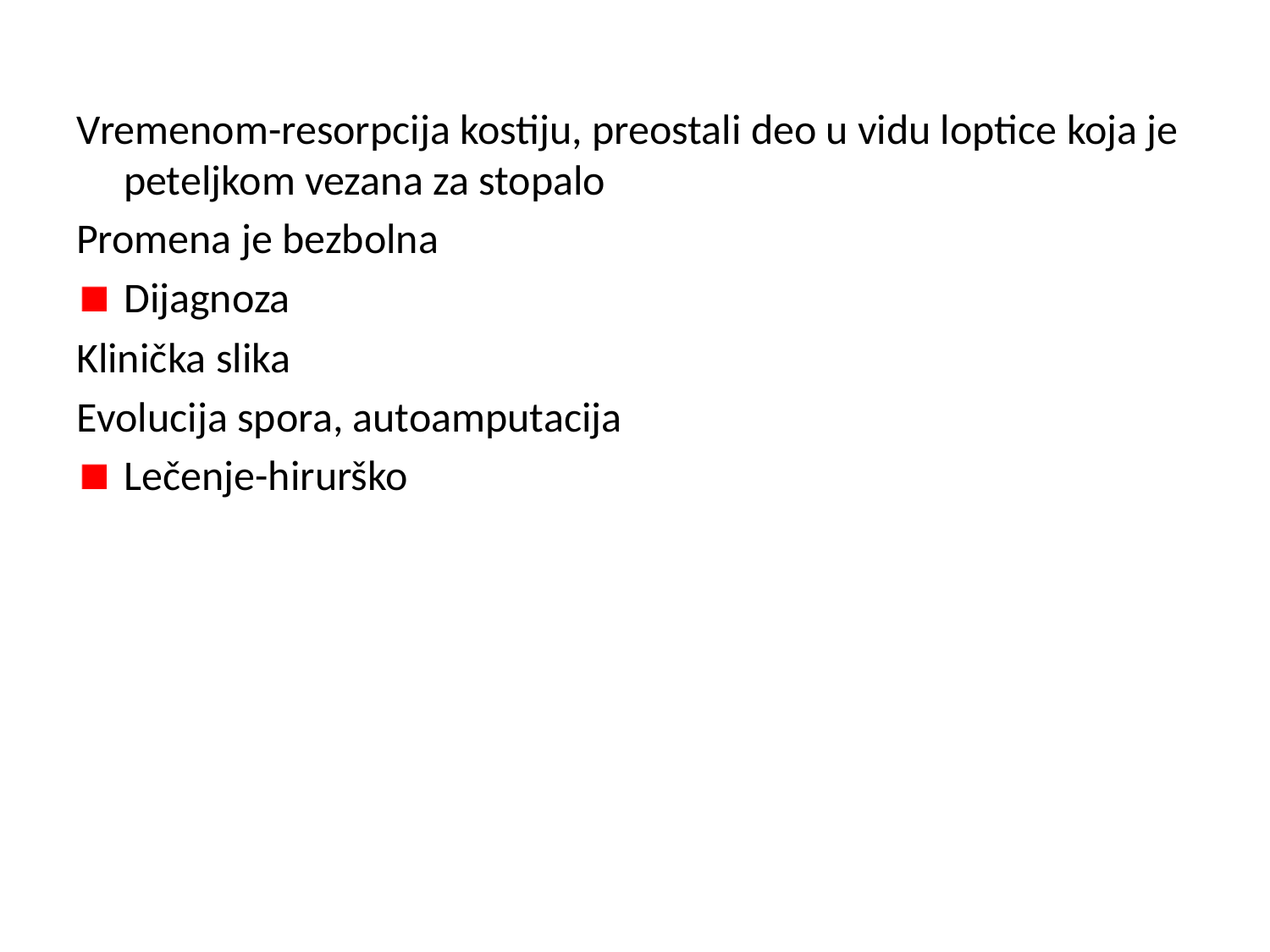

Vremenom-resorpcija kostiju, preostali deo u vidu loptice koja je peteljkom vezana za stopalo
Promena je bezbolna
Dijagnoza
Klinička slika
Evolucija spora, autoamputacija
Lečenje-hirurško